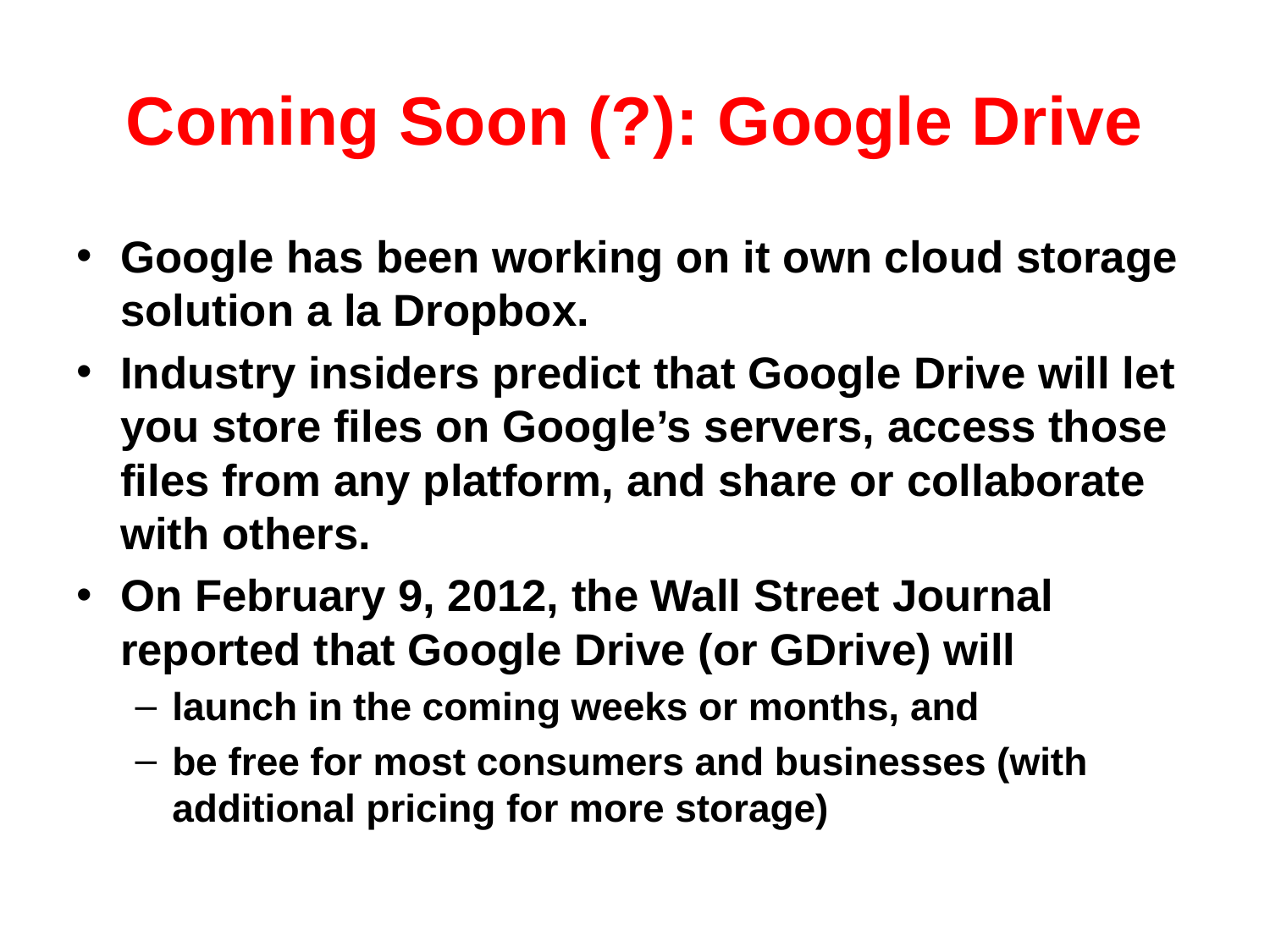

# Coming Soon (?): Google Drive
Google has been working on it own cloud storage solution a la Dropbox.
Industry insiders predict that Google Drive will let you store files on Google’s servers, access those files from any platform, and share or collaborate with others.
On February 9, 2012, the Wall Street Journal reported that Google Drive (or GDrive) will
launch in the coming weeks or months, and
be free for most consumers and businesses (with additional pricing for more storage)